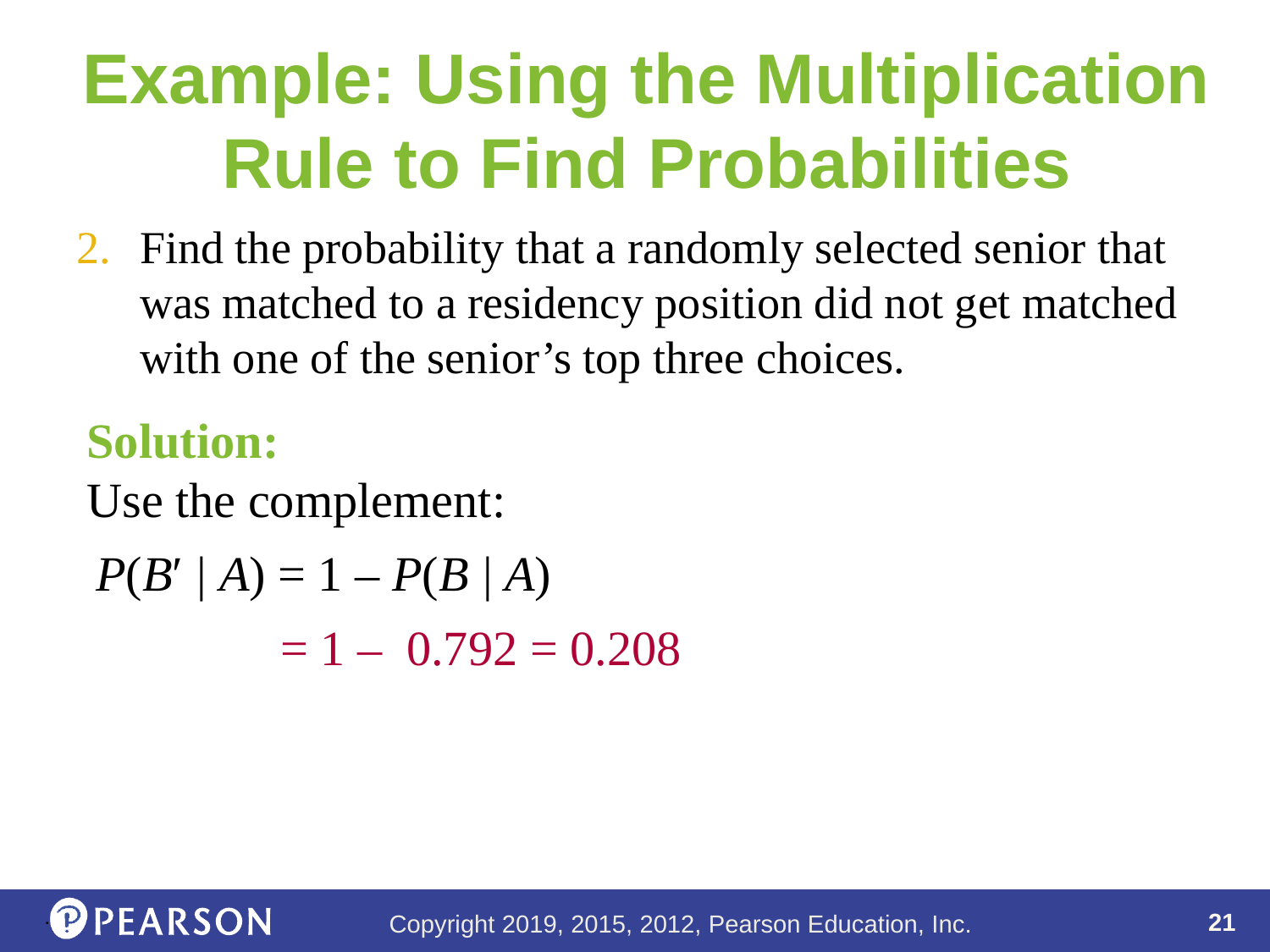

# Example: Using the Multiplication Rule to Find Probabilities
Find the probability that a randomly selected senior that was matched to a residency position did not get matched with one of the senior’s top three choices.
Solution:
Use the complement:
P(B′ | A) = 1 – P(B | A)
= 1 –  0.792 = 0.208
.